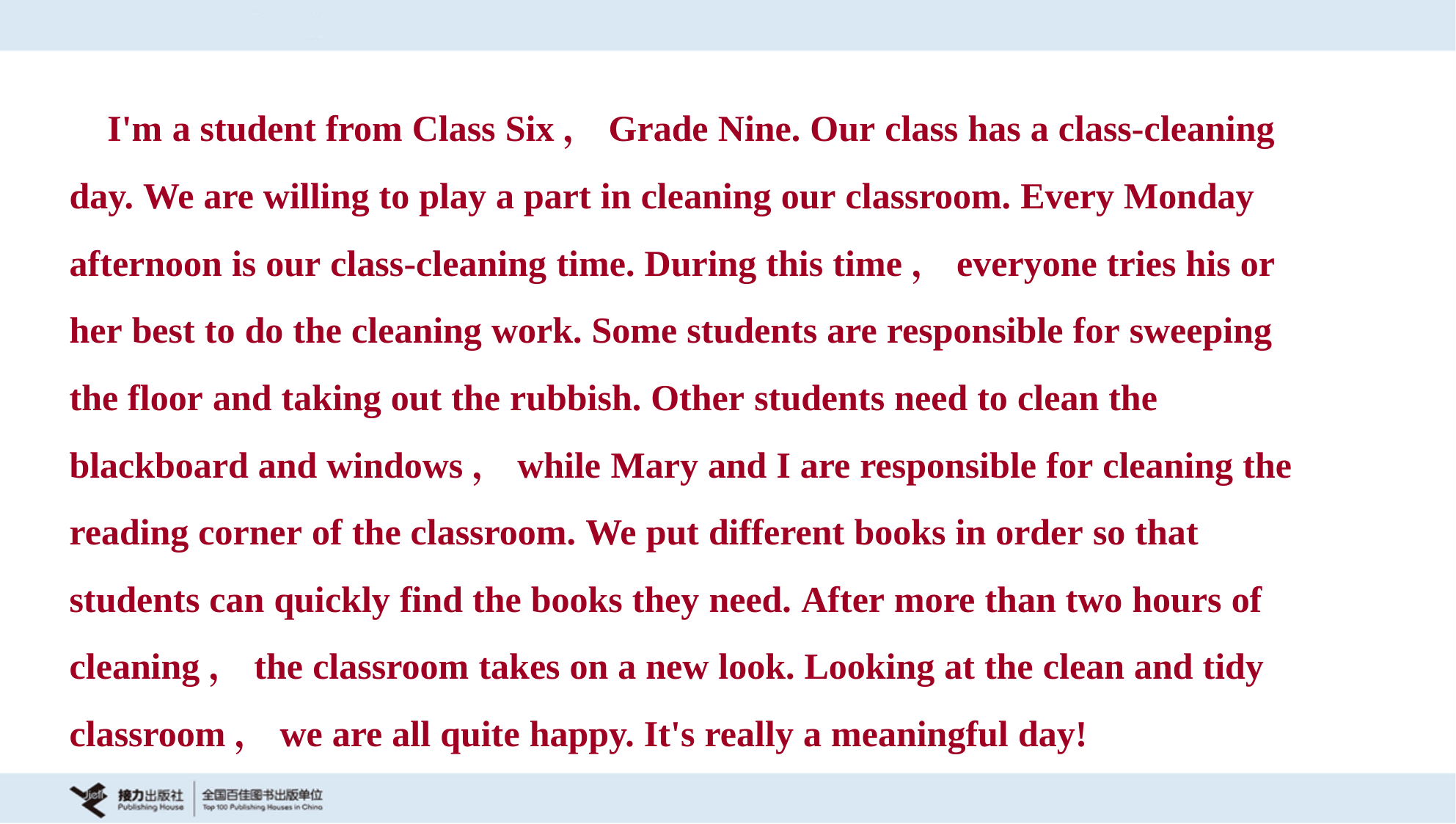

I'm a student from Class Six，Grade Nine. Our class has a class-cleaning
day. We are willing to play a part in cleaning our classroom. Every Monday
afternoon is our class-cleaning time. During this time，everyone tries his or
her best to do the cleaning work. Some students are responsible for sweeping
the floor and taking out the rubbish. Other students need to clean the
blackboard and windows，while Mary and I are responsible for cleaning the
reading corner of the classroom. We put different books in order so that
students can quickly find the books they need. After more than two hours of
cleaning，the classroom takes on a new look. Looking at the clean and tidy
classroom，we are all quite happy. It's really a meaningful day!